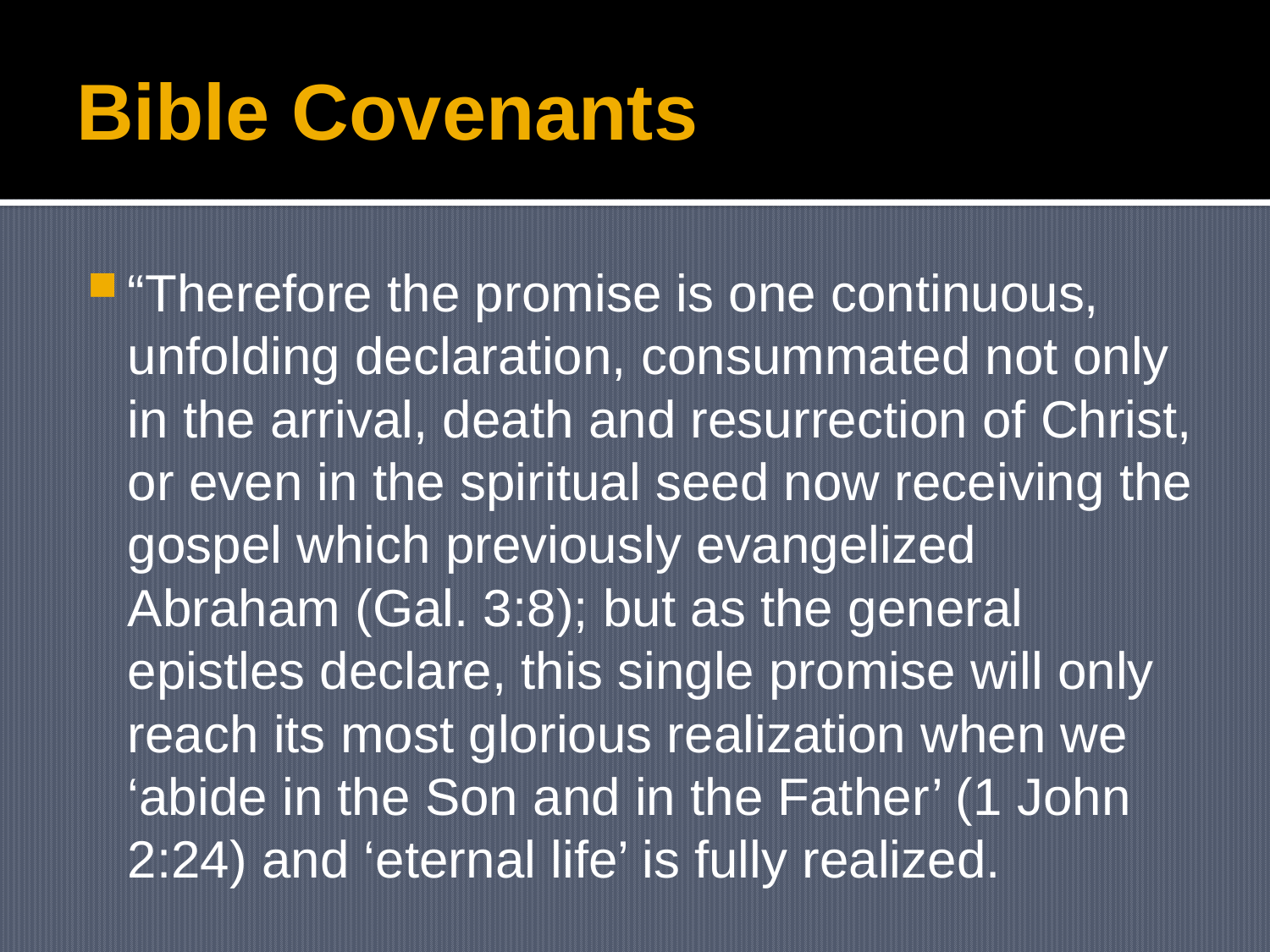

# Bible Covenants
“Therefore the promise is one continuous, unfolding declaration, consummated not only in the arrival, death and resurrection of Christ, or even in the spiritual seed now receiving the gospel which previously evangelized Abraham (Gal. 3:8); but as the general epistles declare, this single promise will only reach its most glorious realization when we ‘abide in the Son and in the Father’ (1 John 2:24) and ‘eternal life’ is fully realized.